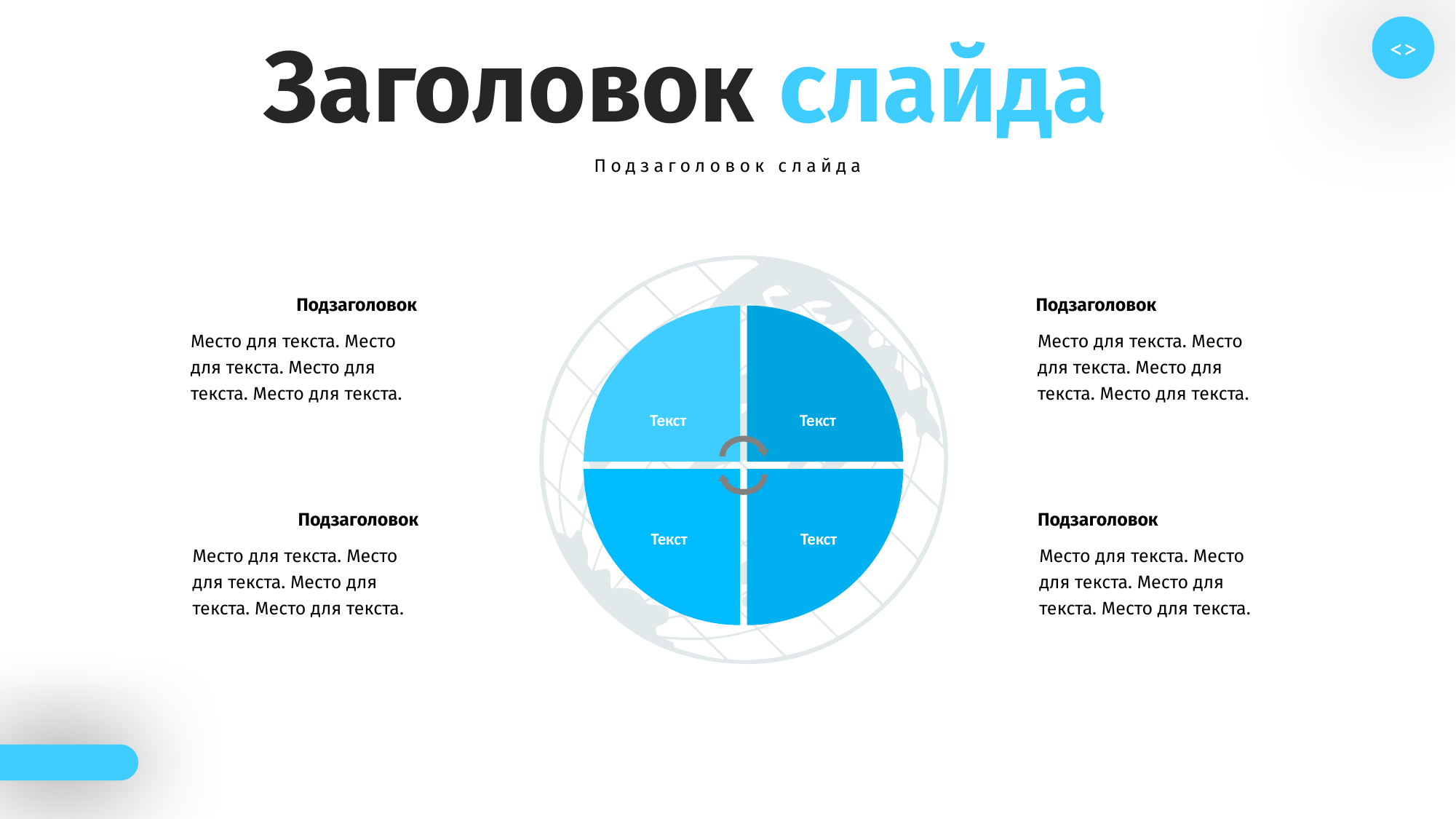

Заголовок слайда

<>
Подзаголовок слайда

Подзаголовок
Подзаголовок

Текст
Текст

Текст
Текст
Место для текста. Место для текста. Место для текста. Место для текста.
Место для текста. Место для текста. Место для текста. Место для текста.
Подзаголовок
Подзаголовок
Место для текста. Место для текста. Место для текста. Место для текста.
Место для текста. Место для текста. Место для текста. Место для текста.